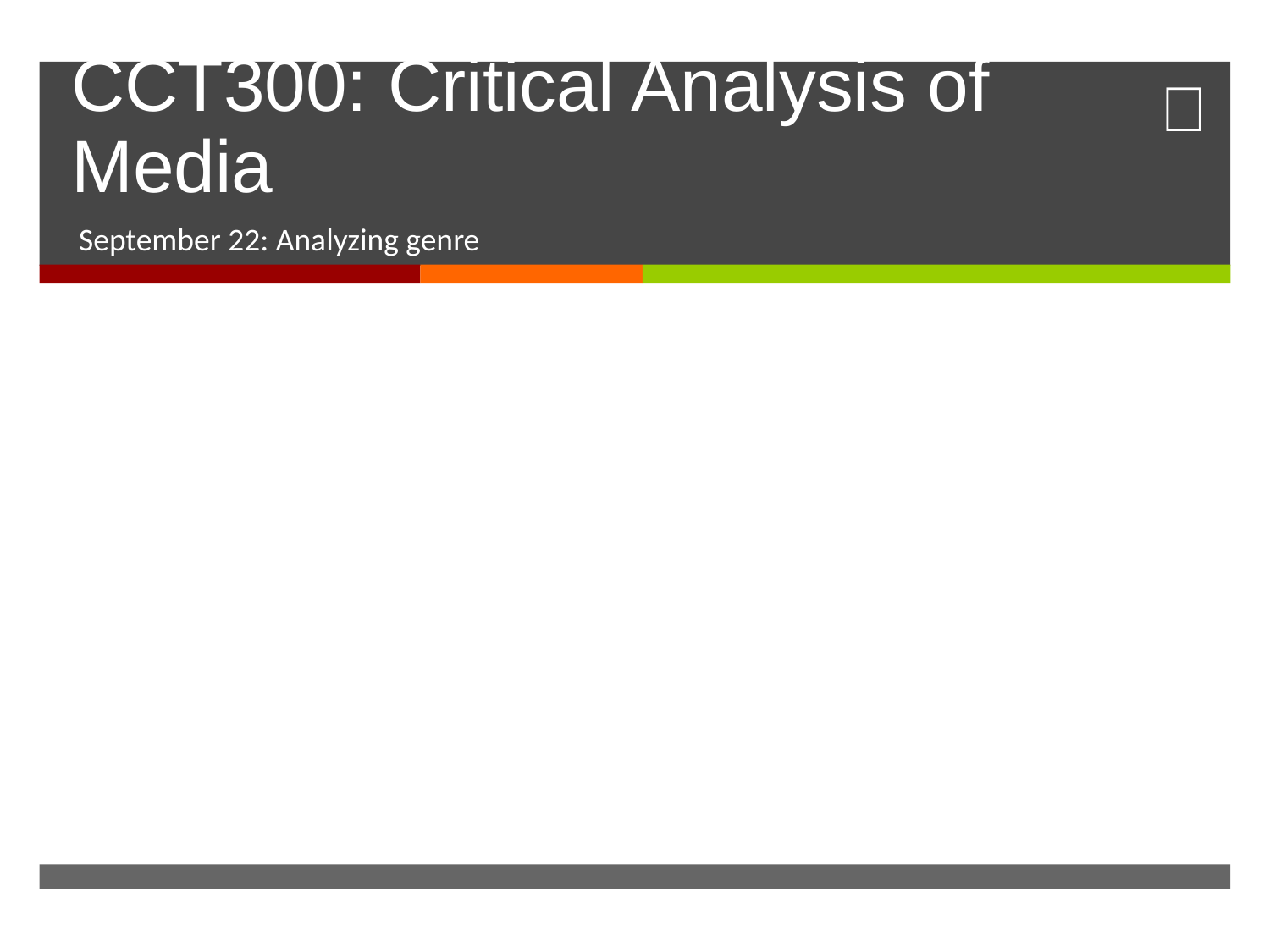

# CCT300: Critical Analysis of Media
September 22: Analyzing genre